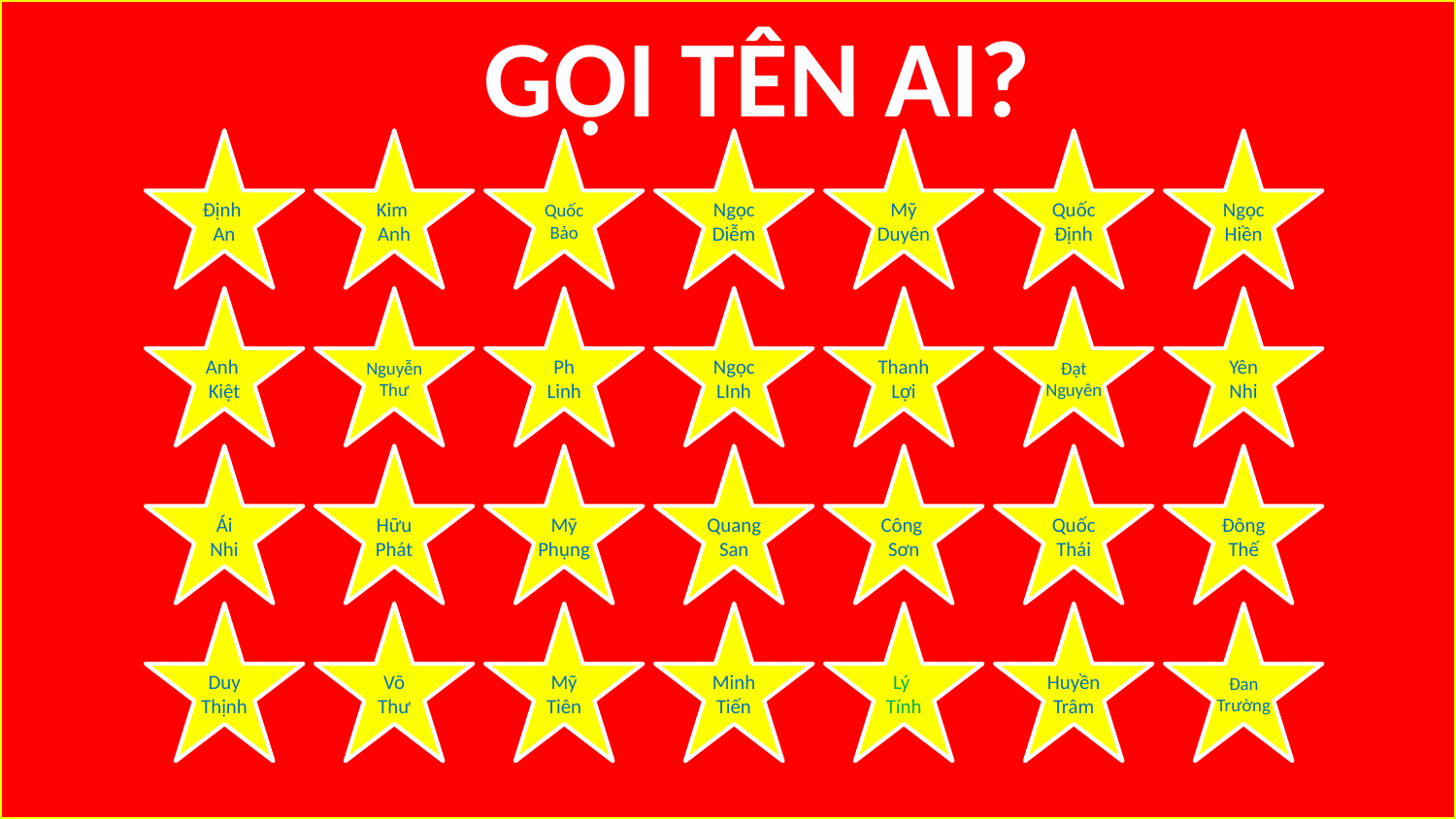

GỌI TÊN AI?
Định
An
Kim
Anh
Quốc
Bảo
Ngọc
Diễm
Mỹ
Duyên
Quốc
Định
Ngọc
Hiền
Anh
Kiệt
Nguyễn
Thư
Ph
Linh
Ngọc
LInh
Thanh
Lợi
Đạt
Nguyên
Yên
Nhi
Ái
Nhi
Hữu
Phát
Mỹ
Phụng
Quang
San
Công
Sơn
Quốc
Thái
Đông
Thế
Duy
Thịnh
Võ
Thư
Mỹ Tiên
Minh
Tiến
Lý
Tính
Huyền
Trâm
Đan
Trường